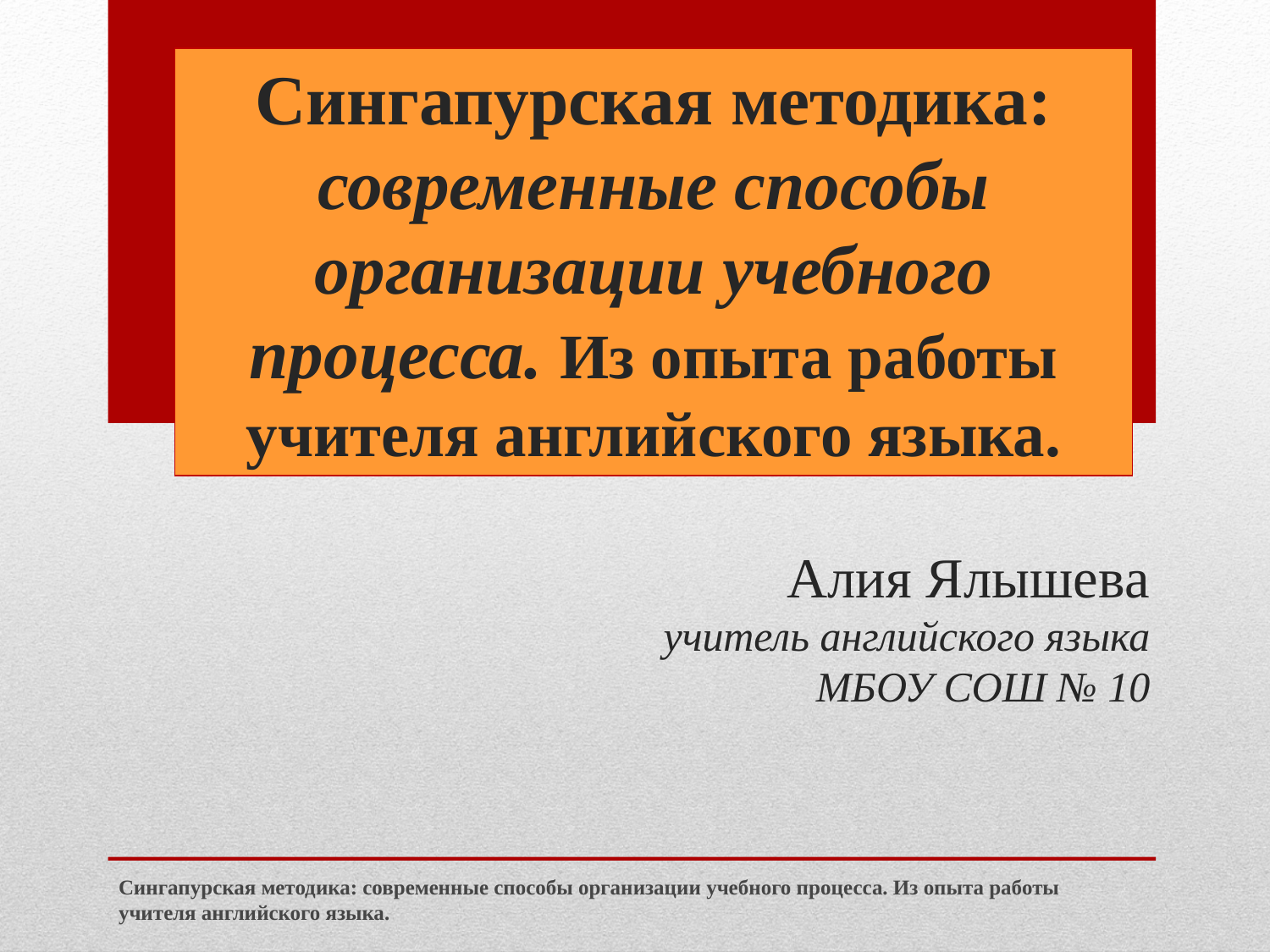

Сингапурская методика: современные способы организации учебного процесса. Из опыта работы учителя английского языка.
# Алия Ялышева учитель английского языка МБОУ СОШ № 10
Сингапурская методика: современные способы организации учебного процесса. Из опыта работы учителя английского языка.